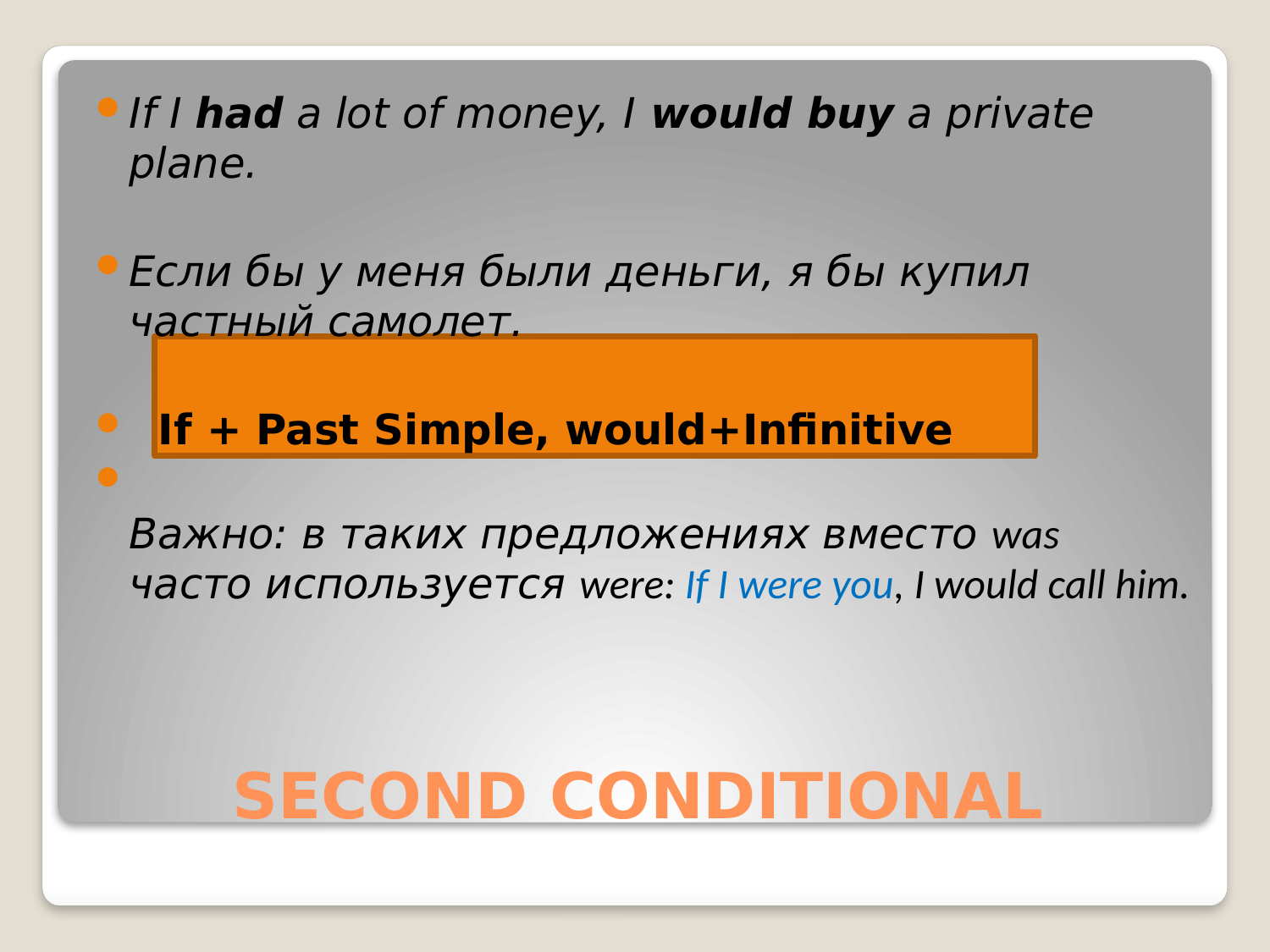

If I had a lot of money, I would buy a private plane.

Если бы у меня были деньги, я бы купил частный самолет.

  If + Past Simple, would+Infinitive
Важно: в таких предложениях вместо was часто используется were: If I were you, I would call him.

# SECOND CONDITIONAL